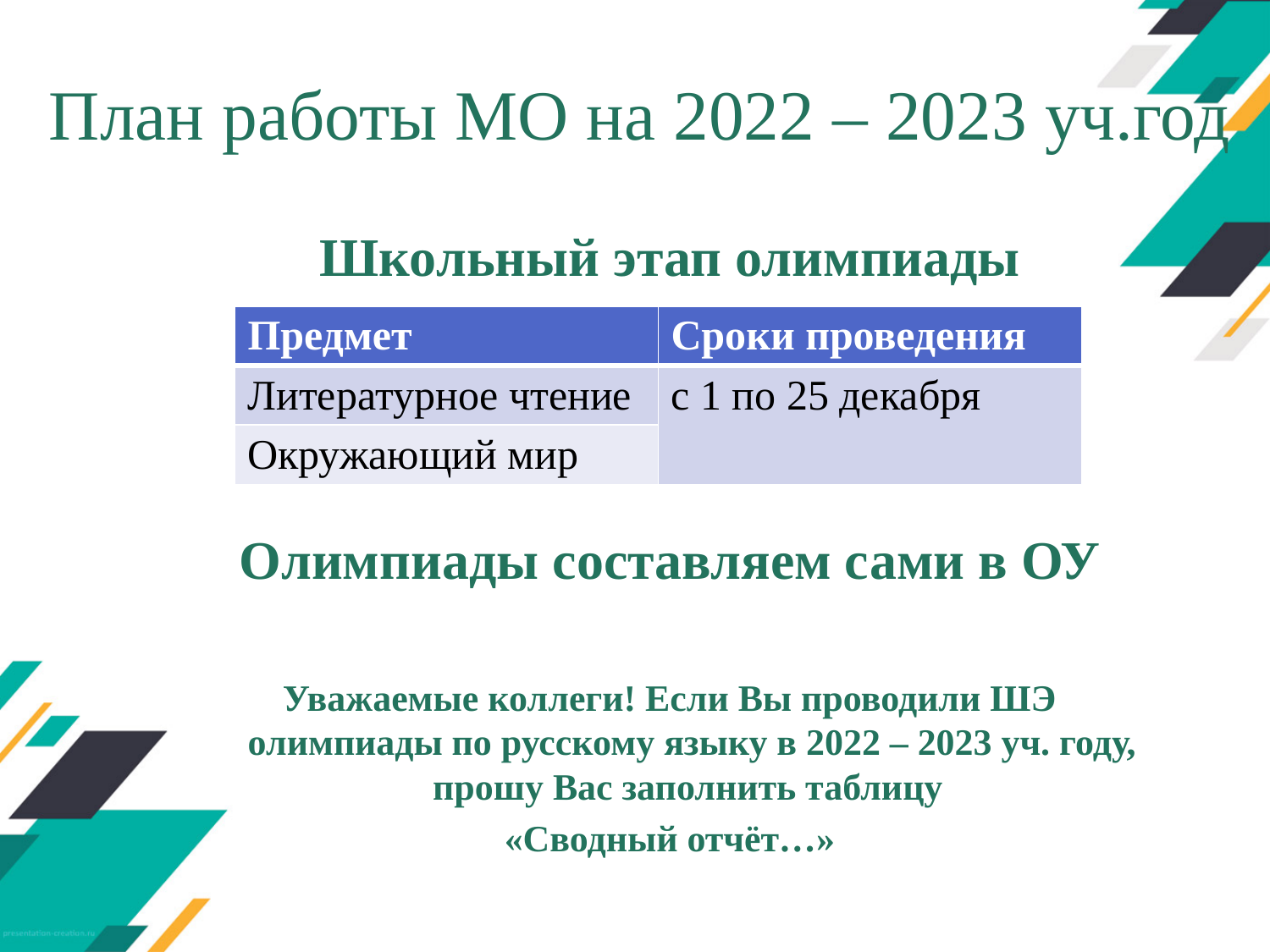

# План работы МО на 2022 – 2023 уч.год
Школьный этап олимпиады

Олимпиады составляем сами в ОУ

Уважаемые коллеги! Если Вы проводили ШЭ олимпиады по русскому языку в 2022 – 2023 уч. году, прошу Вас заполнить таблицу
«Сводный отчёт…»

| Предмет | Сроки проведения |
| --- | --- |
| Литературное чтение | с 1 по 25 декабря |
| Окружающий мир |  |